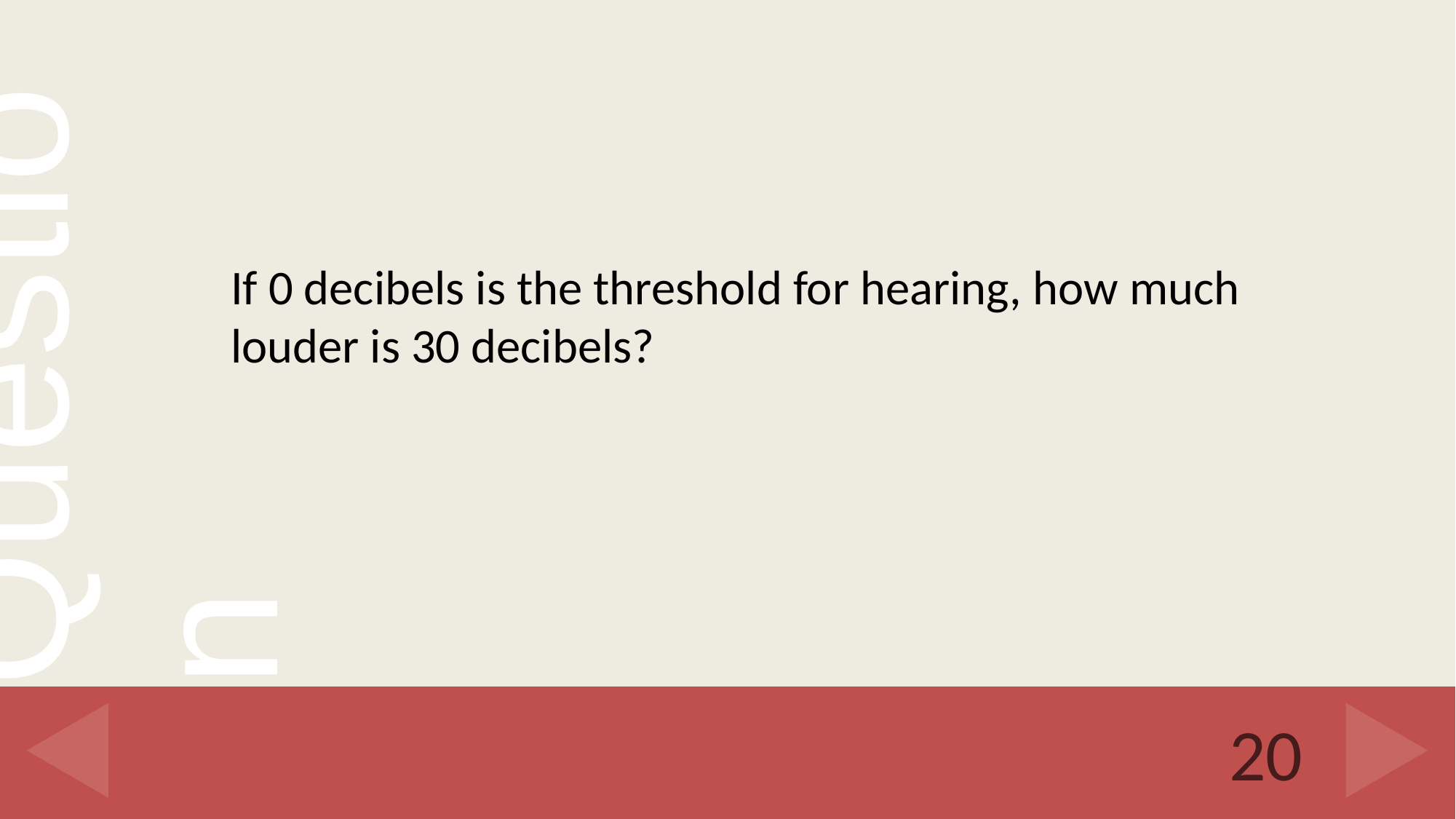

#
If 0 decibels is the threshold for hearing, how much louder is 30 decibels?

20